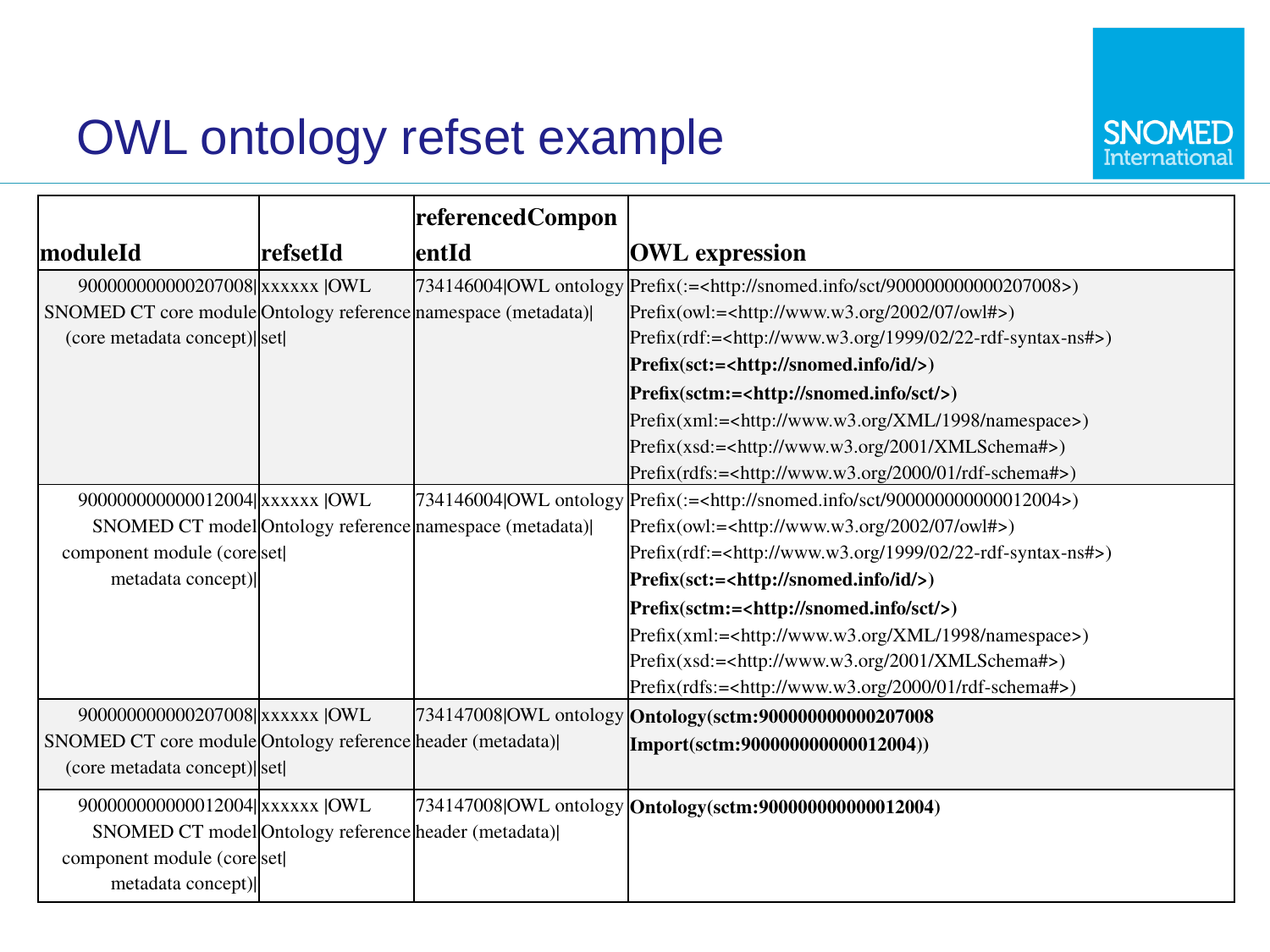

# OWL ontology refset example
| moduleId | refsetId | referencedComponentId | OWL expression |
| --- | --- | --- | --- |
| 900000000000207008|SNOMED CT core module (core metadata concept)| | xxxxxx |OWL Ontology reference set| | 734146004|OWL ontology namespace (metadata)| | Prefix(:=<http://snomed.info/sct/900000000000207008>) Prefix(owl:=<http://www.w3.org/2002/07/owl#>) Prefix(rdf:=<http://www.w3.org/1999/02/22-rdf-syntax-ns#>) Prefix(sct:=<http://snomed.info/id/>) Prefix(sctm:=<http://snomed.info/sct/>) Prefix(xml:=<http://www.w3.org/XML/1998/namespace>) Prefix(xsd:=<http://www.w3.org/2001/XMLSchema#>) Prefix(rdfs:=<http://www.w3.org/2000/01/rdf-schema#>) |
| 900000000000012004|SNOMED CT model component module (core metadata concept)| | xxxxxx |OWL Ontology reference set| | 734146004|OWL ontology namespace (metadata)| | Prefix(:=<http://snomed.info/sct/900000000000012004>) Prefix(owl:=<http://www.w3.org/2002/07/owl#>) Prefix(rdf:=<http://www.w3.org/1999/02/22-rdf-syntax-ns#>) Prefix(sct:=<http://snomed.info/id/>) Prefix(sctm:=<http://snomed.info/sct/>) Prefix(xml:=<http://www.w3.org/XML/1998/namespace>) Prefix(xsd:=<http://www.w3.org/2001/XMLSchema#>) Prefix(rdfs:=<http://www.w3.org/2000/01/rdf-schema#>) |
| 900000000000207008|SNOMED CT core module (core metadata concept)| | xxxxxx |OWL Ontology reference set| | 734147008|OWL ontology header (metadata)| | Ontology(sctm:900000000000207008 Import(sctm:900000000000012004)) |
| 900000000000012004|SNOMED CT model component module (core metadata concept)| | xxxxxx |OWL Ontology reference set| | 734147008|OWL ontology header (metadata)| | Ontology(sctm:900000000000012004) |